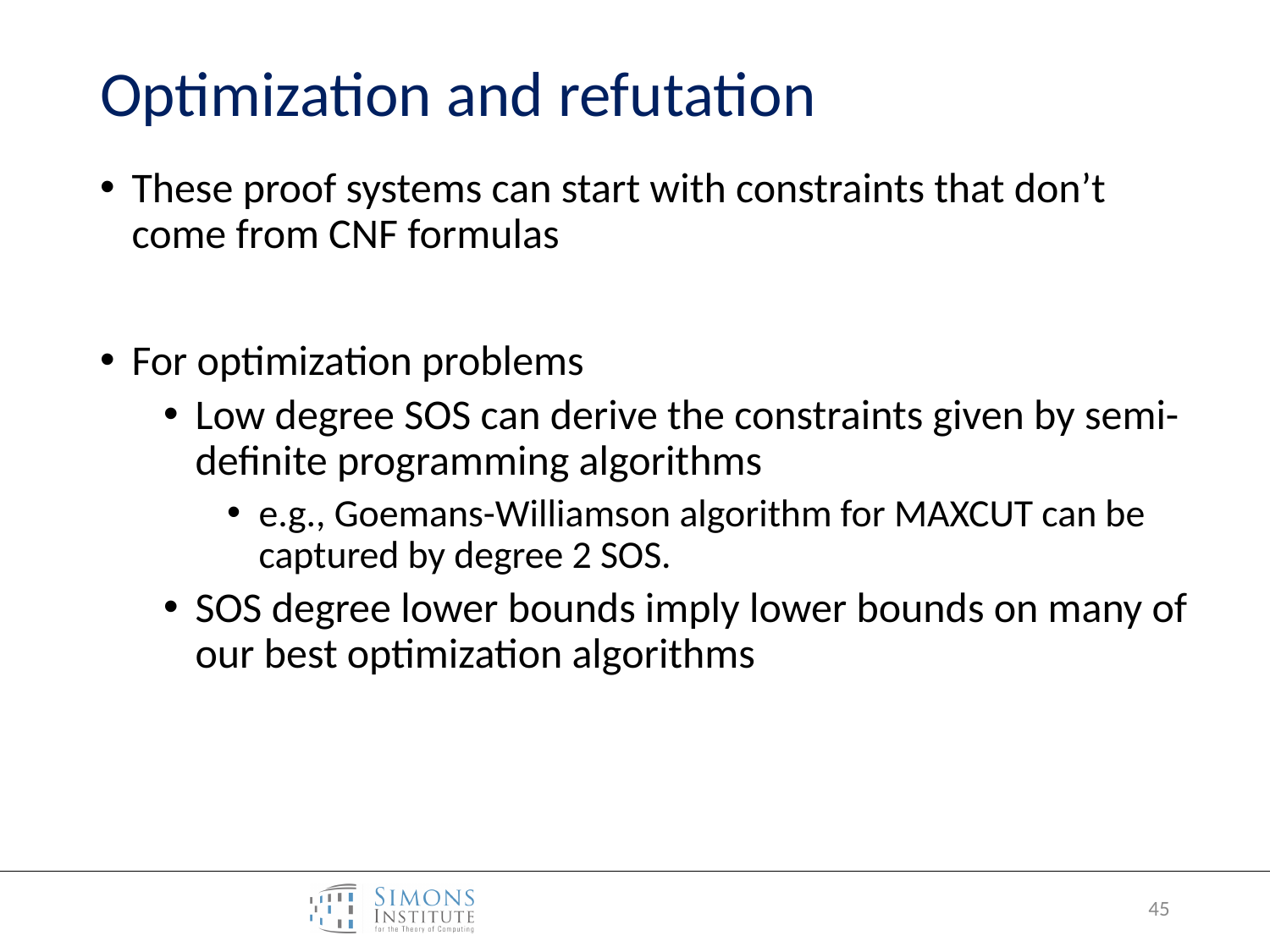

# Optimization and refutation
These proof systems can start with constraints that don’t come from CNF formulas

For optimization problems
Low degree SOS can derive the constraints given by semi-definite programming algorithms
e.g., Goemans-Williamson algorithm for MAXCUT can be captured by degree 2 SOS.
SOS degree lower bounds imply lower bounds on many of our best optimization algorithms

45